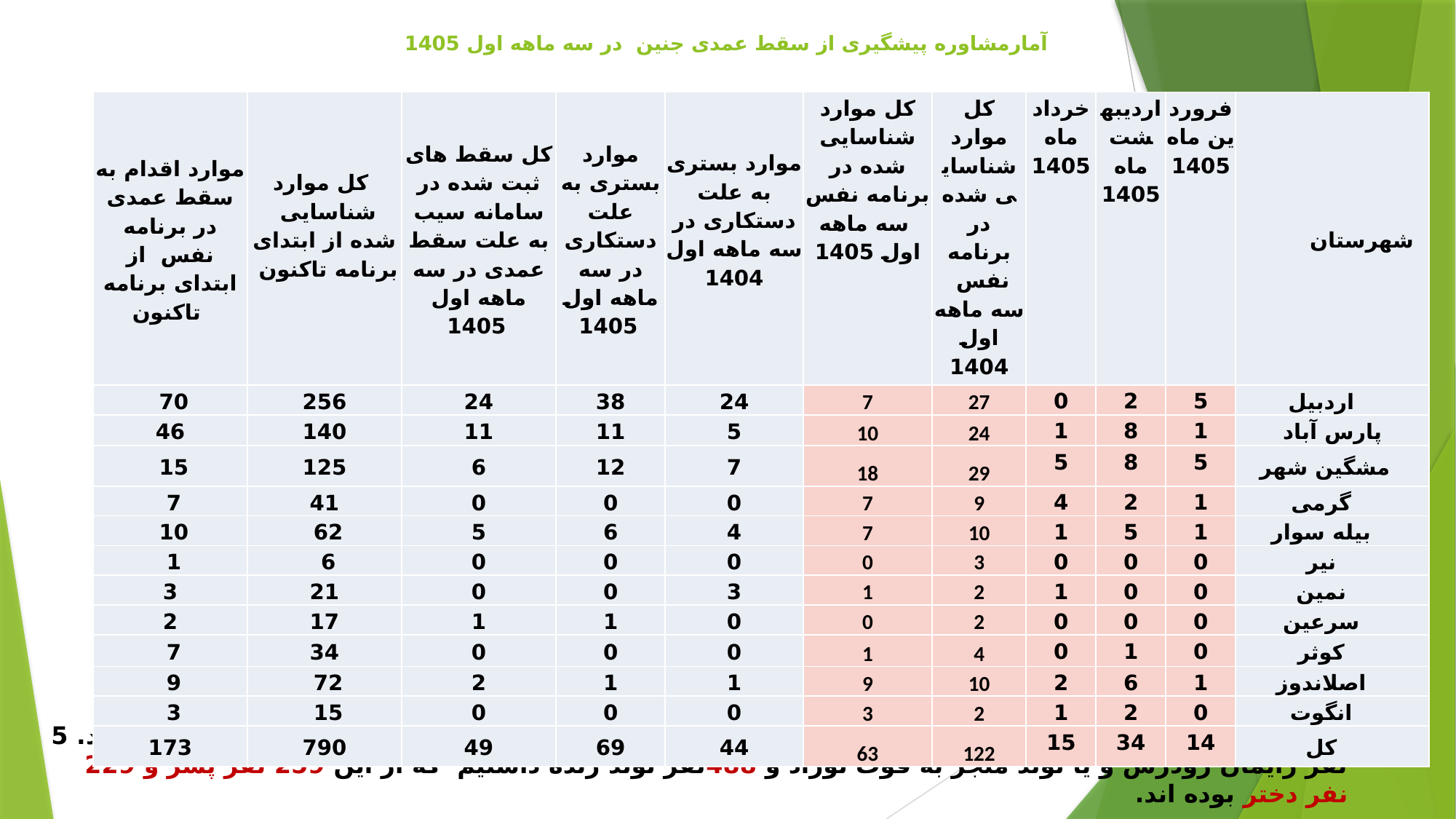

# آمارمشاوره پیشگیری از سقط عمدی جنین  در سه ماهه اول 1405
| موارد اقدام به سقط عمدی در برنامه نفس از ابتدای برنامه تاکنون | کل موارد شناسایی شده از ابتدای برنامه تاکنون | کل سقط های ثبت شده در سامانه سیب به علت سقط عمدی در سه ماهه اول 1405 | موارد بستری به علت دستکاری در سه ماهه اول 1405 | موارد بستری به علت دستکاری در سه ماهه اول 1404 | کل موارد شناسایی شده در برنامه نفس سه ماهه اول 1405 | کل موارد شناسایی شده در برنامه نفس سه ماهه اول 1404 | خرداد ماه 1405 | اردیبهشت ماه 1405 | فروردین ماه 1405 | شهرستان |
| --- | --- | --- | --- | --- | --- | --- | --- | --- | --- | --- |
| 70 | 256 | 24 | 38 | 24 | 7 | 27 | 0 | 2 | 5 | اردبیل |
| 46 | 140 | 11 | 11 | 5 | 10 | 24 | 1 | 8 | 1 | پارس آباد |
| 15 | 125 | 6 | 12 | 7 | 18 | 29 | 5 | 8 | 5 | مشگین شهر |
| 7 | 41 | 0 | 0 | 0 | 7 | 9 | 4 | 2 | 1 | گرمی |
| 10 | 62 | 5 | 6 | 4 | 7 | 10 | 1 | 5 | 1 | بیله سوار |
| 1 | 6 | 0 | 0 | 0 | 0 | 3 | 0 | 0 | 0 | نیر |
| 3 | 21 | 0 | 0 | 3 | 1 | 2 | 1 | 0 | 0 | نمین |
| 2 | 17 | 1 | 1 | 0 | 0 | 2 | 0 | 0 | 0 | سرعین |
| 7 | 34 | 0 | 0 | 0 | 1 | 4 | 0 | 1 | 0 | کوثر |
| 9 | 72 | 2 | 1 | 1 | 9 | 10 | 2 | 6 | 1 | اصلاندوز |
| 3 | 15 | 0 | 0 | 0 | 3 | 2 | 1 | 2 | 0 | انگوت |
| 173 | 790 | 49 | 69 | 44 | 63 | 122 | 15 | 34 | 14 | کل |
از ابتدای شروع برنامه تاکنون790 نفر تحت مشاوره قرار گرفتند که 617نفر(78%)انصراف از سقط داشتند. 5 نفر زایمان زودرس و یا تولد منجر به فوت نوزاد و 488نفر تولد زنده داشتیم  که از این 259 نفر پسر و 229 نفر دختر بوده اند.